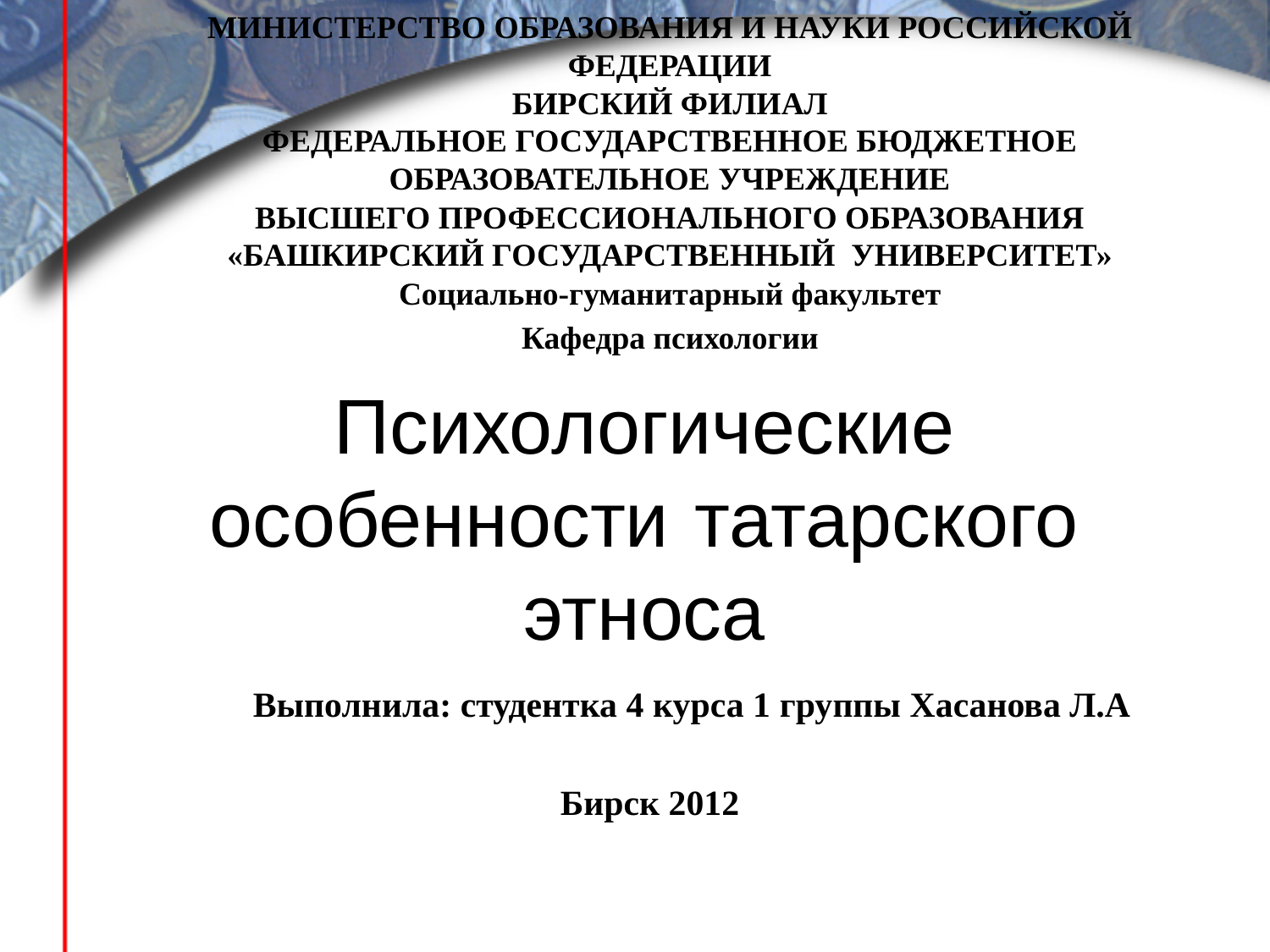

МИНИСТЕРСТВО ОБРАЗОВАНИЯ И НАУКИ РОССИЙСКОЙ ФЕДЕРАЦИИ
БИРСКИЙ ФИЛИАЛ
ФЕДЕРАЛЬНОЕ ГОСУДАРСТВЕННОЕ БЮДЖЕТНОЕ ОБРАЗОВАТЕЛЬНОЕ УЧРЕЖДЕНИЕ
ВЫСШЕГО ПРОФЕССИОНАЛЬНОГО ОБРАЗОВАНИЯ
«БАШКИРСКИЙ ГОСУДАРСТВЕННЫЙ  УНИВЕРСИТЕТ»
Социально-гуманитарный факультет
Кафедра психологии
# Психологические особенности татарского этноса

             Выполнила: студентка 4 курса 1 группы Хасанова Л.А

Бирск 2012